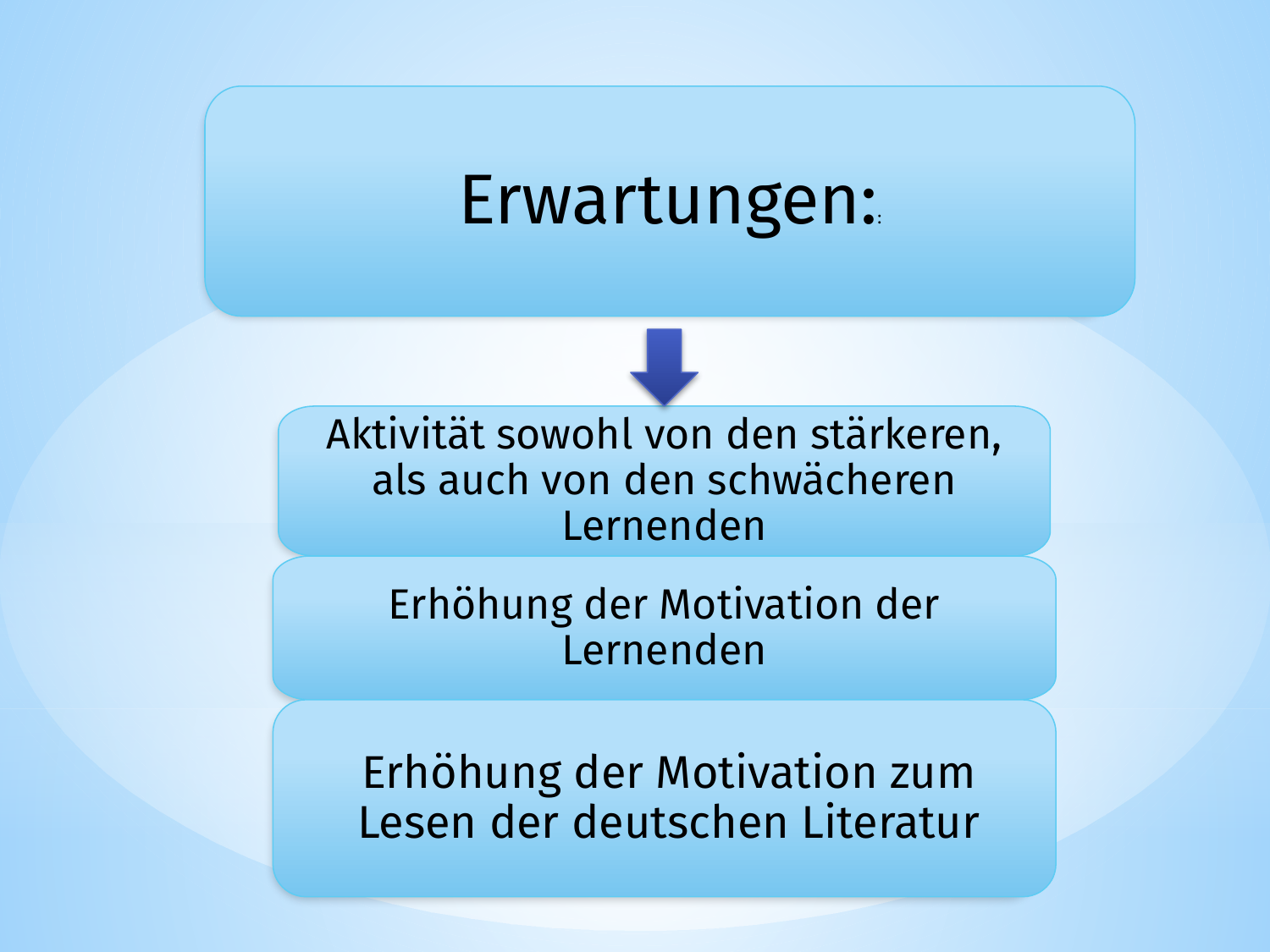

Erwartungen::
Aktivität sowohl von den stärkeren, als auch von den schwächeren Lernenden
Erhöhung der Motivation der Lernenden

Erhöhung der Motivation zum Lesen der deutschen Literatur